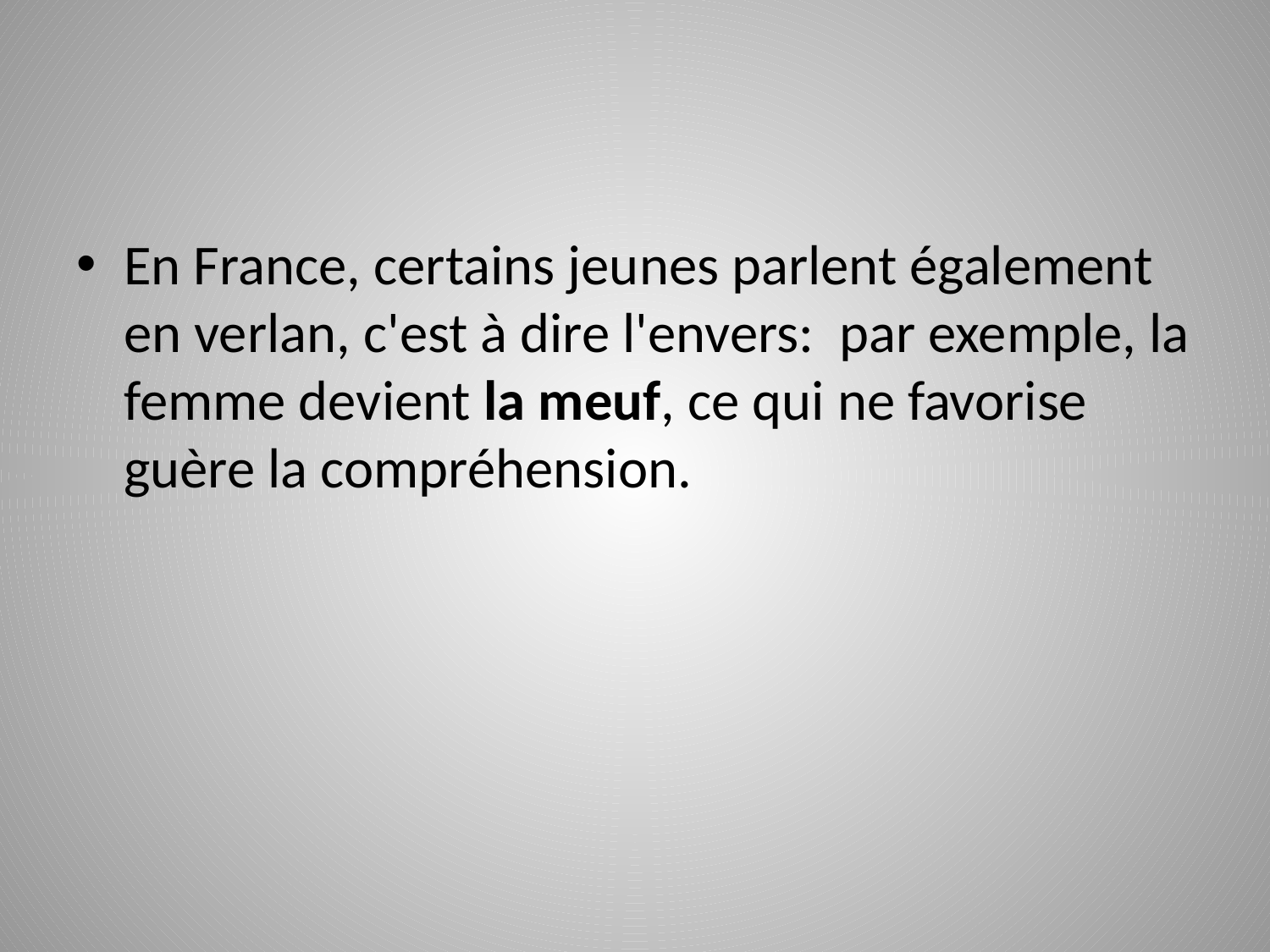

#
En France, certains jeunes parlent également en verlan, c'est à dire l'envers:  par exemple, la femme devient la meuf, ce qui ne favorise guère la compréhension.